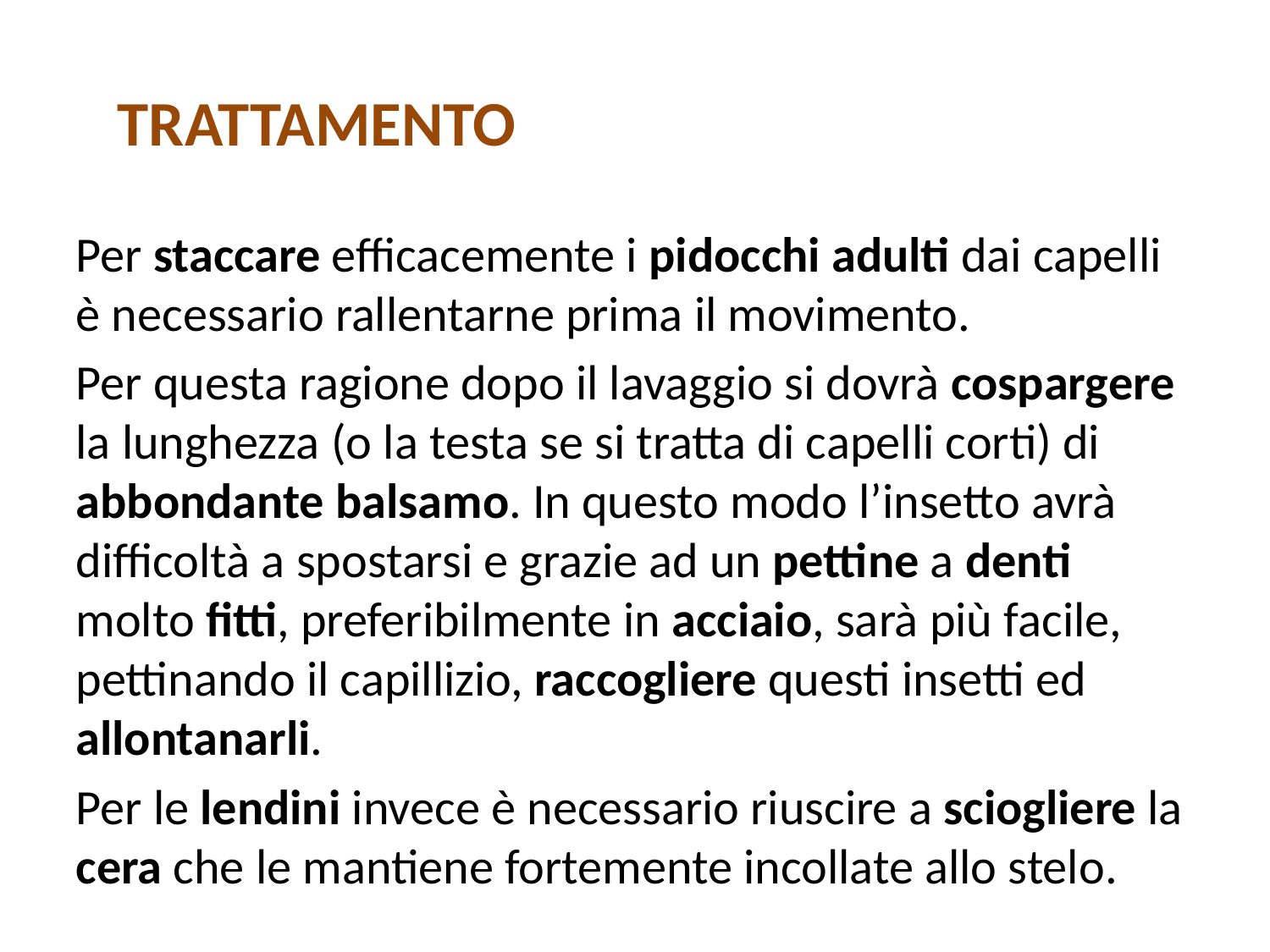

TRATTAMENTO
Per staccare efficacemente i pidocchi adulti dai capelli è necessario rallentarne prima il movimento.
Per questa ragione dopo il lavaggio si dovrà cospargere la lunghezza (o la testa se si tratta di capelli corti) di abbondante balsamo. In questo modo l’insetto avrà difficoltà a spostarsi e grazie ad un pettine a denti molto fitti, preferibilmente in acciaio, sarà più facile, pettinando il capillizio, raccogliere questi insetti ed allontanarli.
Per le lendini invece è necessario riuscire a sciogliere la cera che le mantiene fortemente incollate allo stelo.